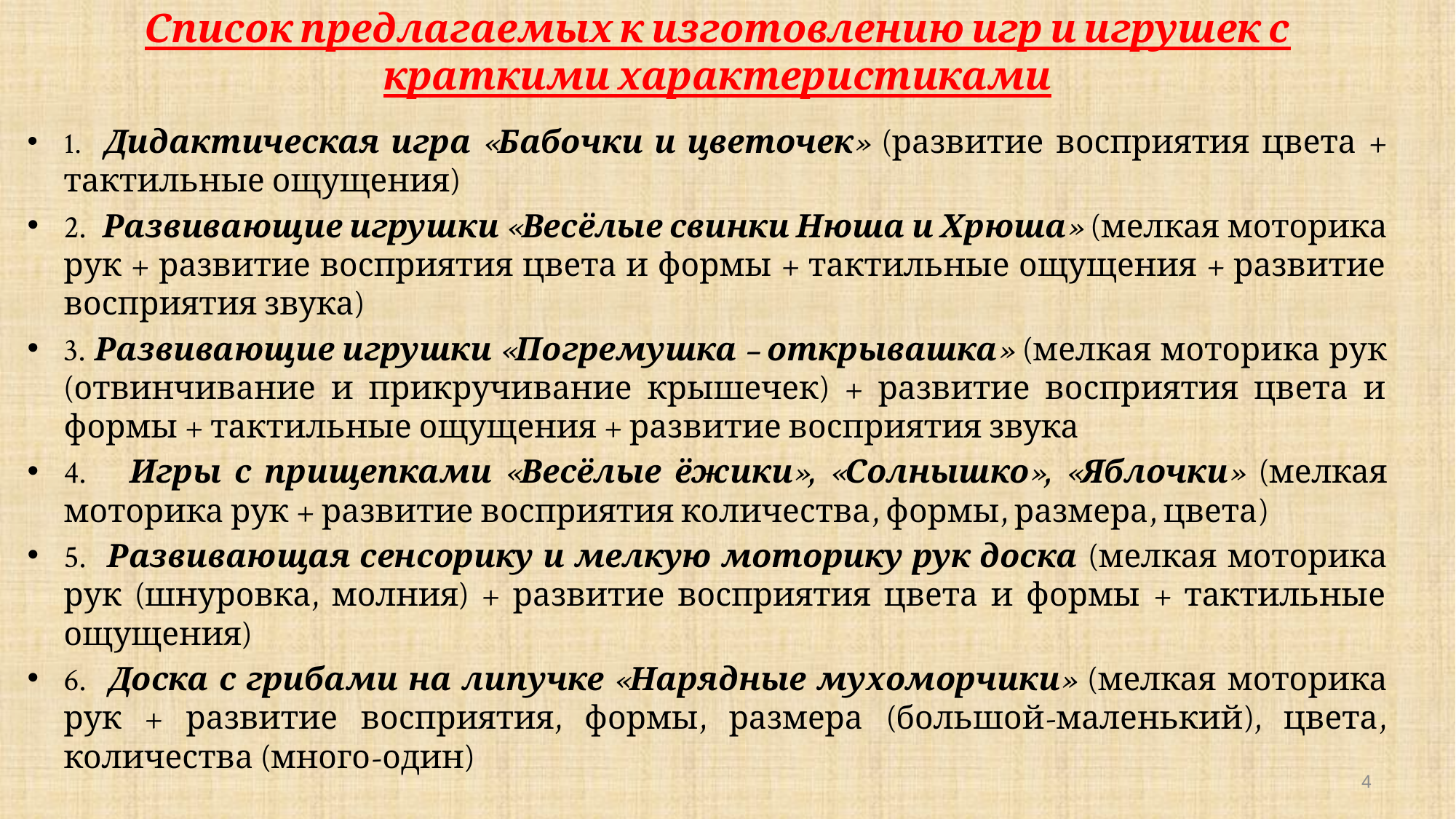

Список предлагаемых к изготовлению игр и игрушек с краткими характеристиками
1.  Дидактическая игра «Бабочки и цветочек» (развитие восприятия цвета + тактильные ощущения)
2.  Развивающие игрушки «Весёлые свинки Нюша и Хрюша» (мелкая моторика рук + развитие восприятия цвета и формы + тактильные ощущения + развитие восприятия звука)
3. Развивающие игрушки «Погремушка – открывашка» (мелкая моторика рук (отвинчивание и прикручивание крышечек) + развитие восприятия цвета и формы + тактильные ощущения + развитие восприятия звука
4.   Игры с прищепками «Весёлые ёжики», «Солнышко», «Яблочки» (мелкая моторика рук + развитие восприятия количества, формы, размера, цвета)
5.  Развивающая сенсорику и мелкую моторику рук доска (мелкая моторика рук (шнуровка, молния) + развитие восприятия цвета и формы + тактильные ощущения)
6.  Доска с грибами на липучке «Нарядные мухоморчики» (мелкая моторика рук + развитие восприятия, формы, размера (большой-маленький), цвета, количества (много-один)
4